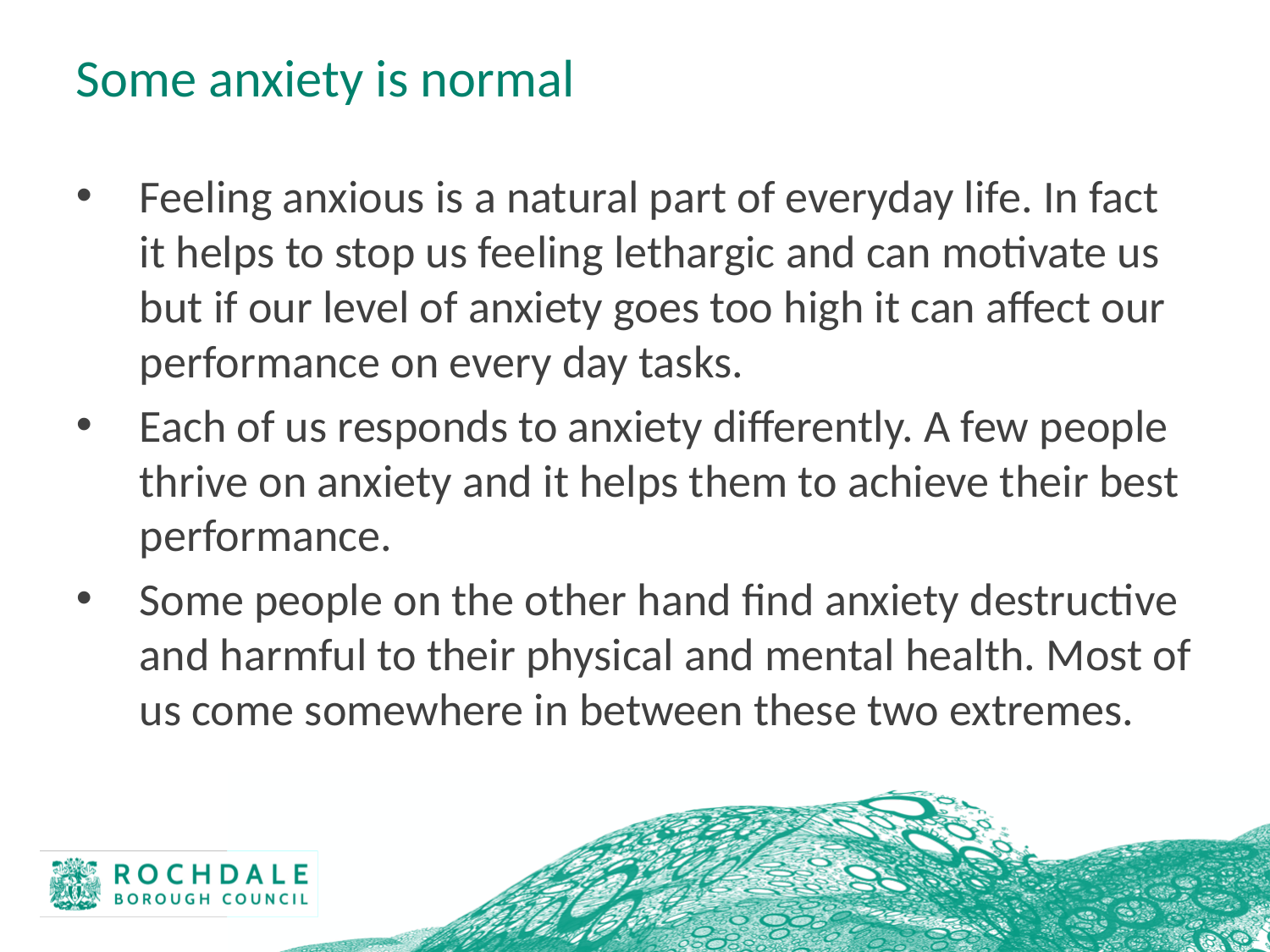

# Some anxiety is normal
Feeling anxious is a natural part of everyday life. In fact it helps to stop us feeling lethargic and can motivate us but if our level of anxiety goes too high it can affect our performance on every day tasks.
Each of us responds to anxiety differently. A few people thrive on anxiety and it helps them to achieve their best performance.
Some people on the other hand find anxiety destructive and harmful to their physical and mental health. Most of us come somewhere in between these two extremes.